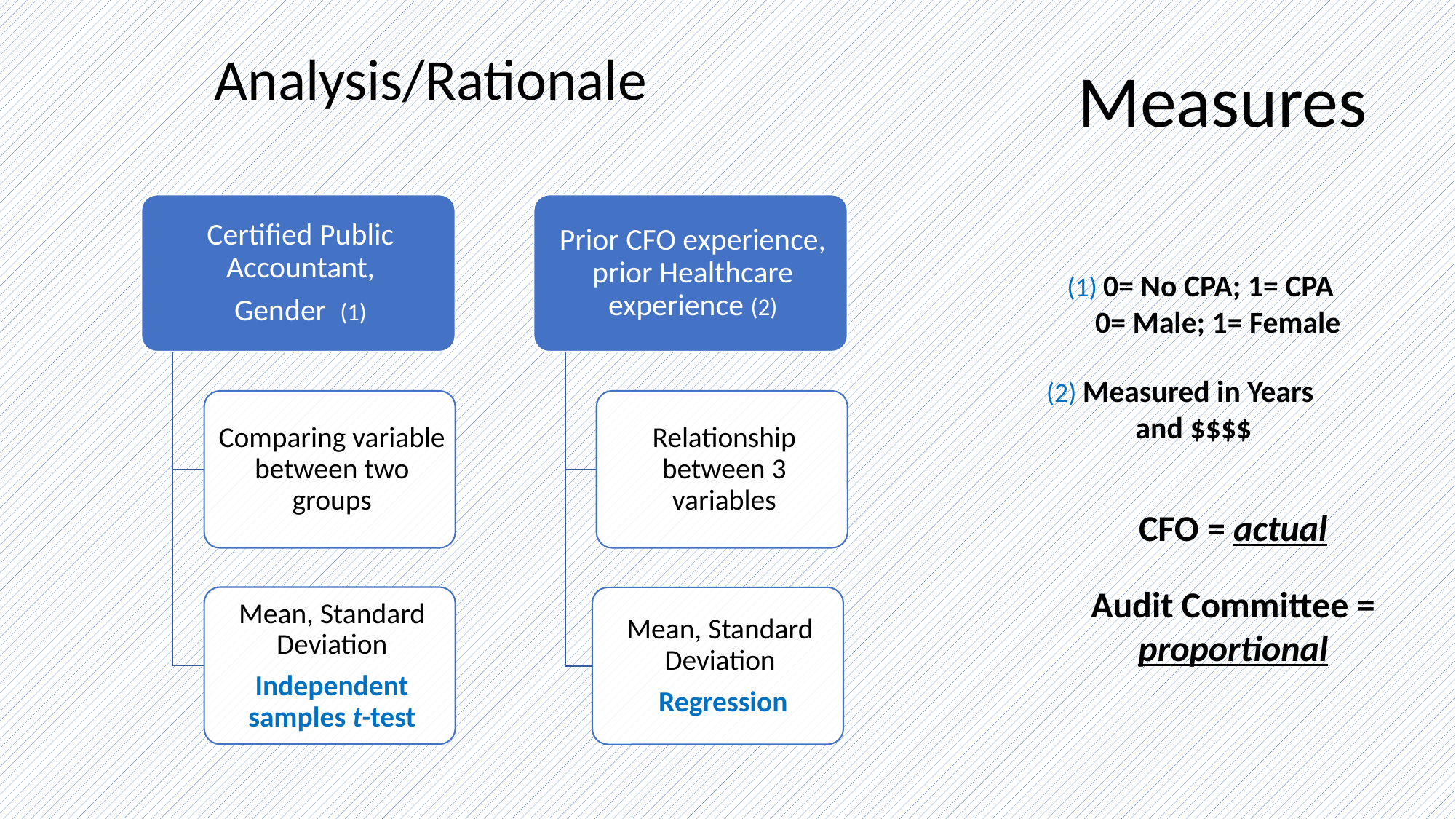

# Analysis/Rationale
Measures
Certified Public Accountant,
Gender  (1)
Comparing variable between two groups
Mean, Standard Deviation
Independent samples t-test
Prior CFO experience, prior Healthcare experience (2)
Relationship between 3 variables
Mean, Standard Deviation
 Regression
 (1) 0= No CPA; 1= CPA
      0= Male; 1= Female

(2) Measured in Years      and $$$$
CFO = actual

Audit Committee = proportional